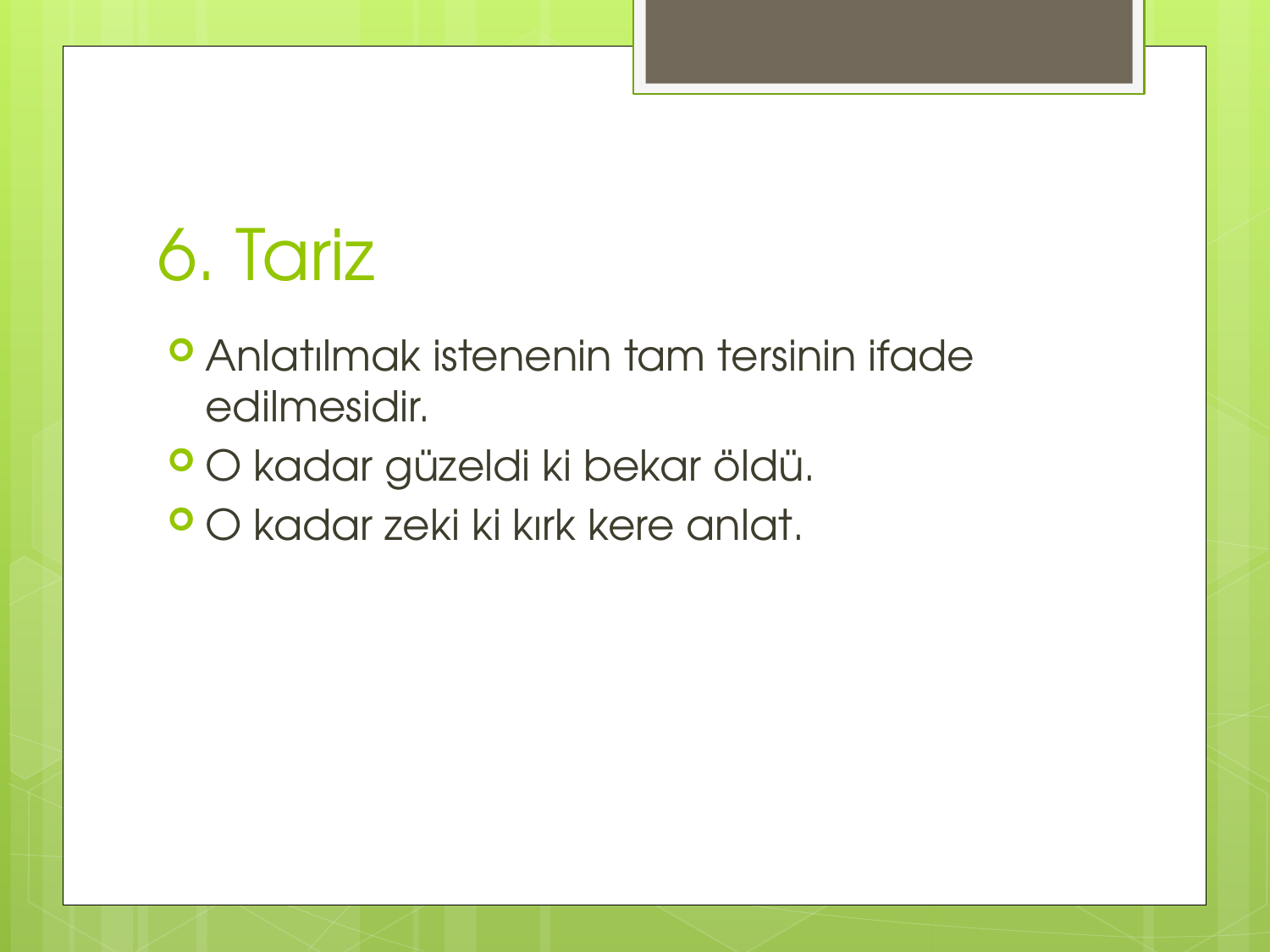

# 6. Tariz
Anlatılmak istenenin tam tersinin ifade edilmesidir.
O kadar güzeldi ki bekar öldü.
O kadar zeki ki kırk kere anlat.